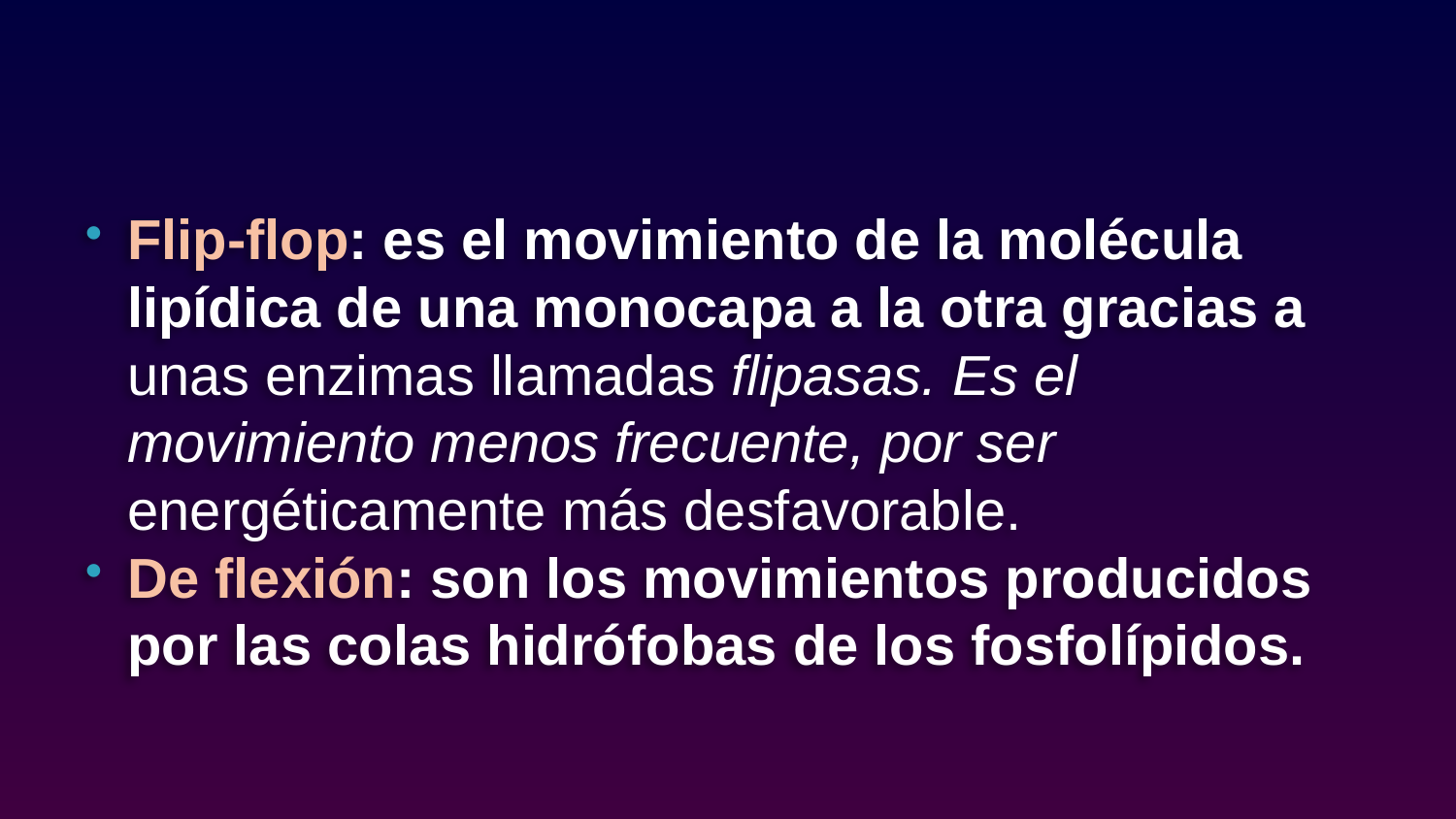

#
Flip-flop: es el movimiento de la molécula lipídica de una monocapa a la otra gracias a unas enzimas llamadas flipasas. Es el movimiento menos frecuente, por ser energéticamente más desfavorable.
De flexión: son los movimientos producidos por las colas hidrófobas de los fosfolípidos.